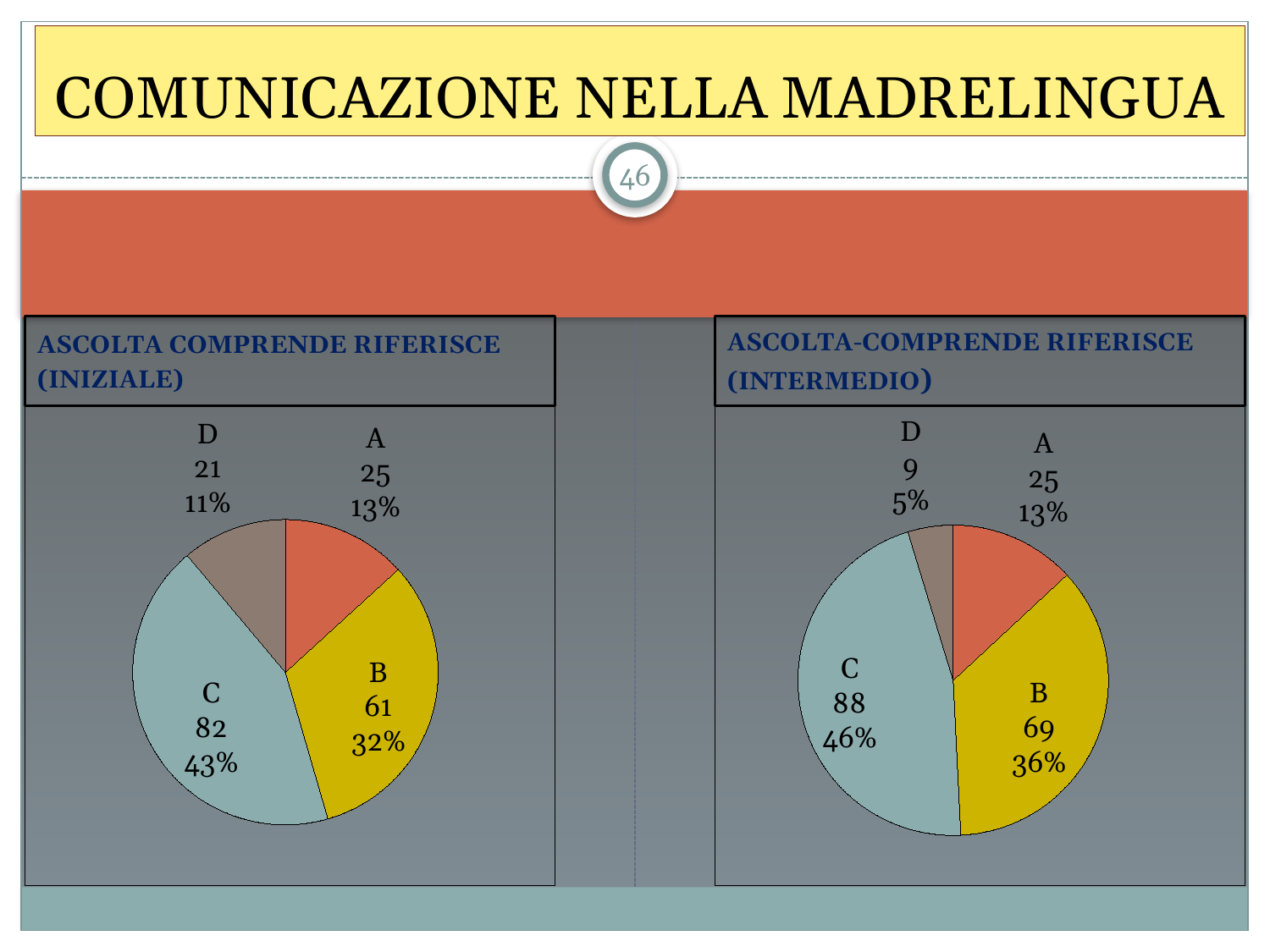

# COMUNICAZIONE NELLA MADRELINGUA
46
ASCOLTA COMPRENDE RIFERISCE
(INIZIALE)
ASCOLTA-COMPRENDE RIFERISCE
(INTERMEDIO)

### Chart

| Category | Vendite |
|---|---|
| A | 25.0 |
| B | 61.0 |
| C | 82.0 |
| D | 21.0 |

### Chart

| Category | Vendite |
|---|---|
| A | 25.0 |
| B | 69.0 |
| C | 88.0 |
| D | 9.0 |